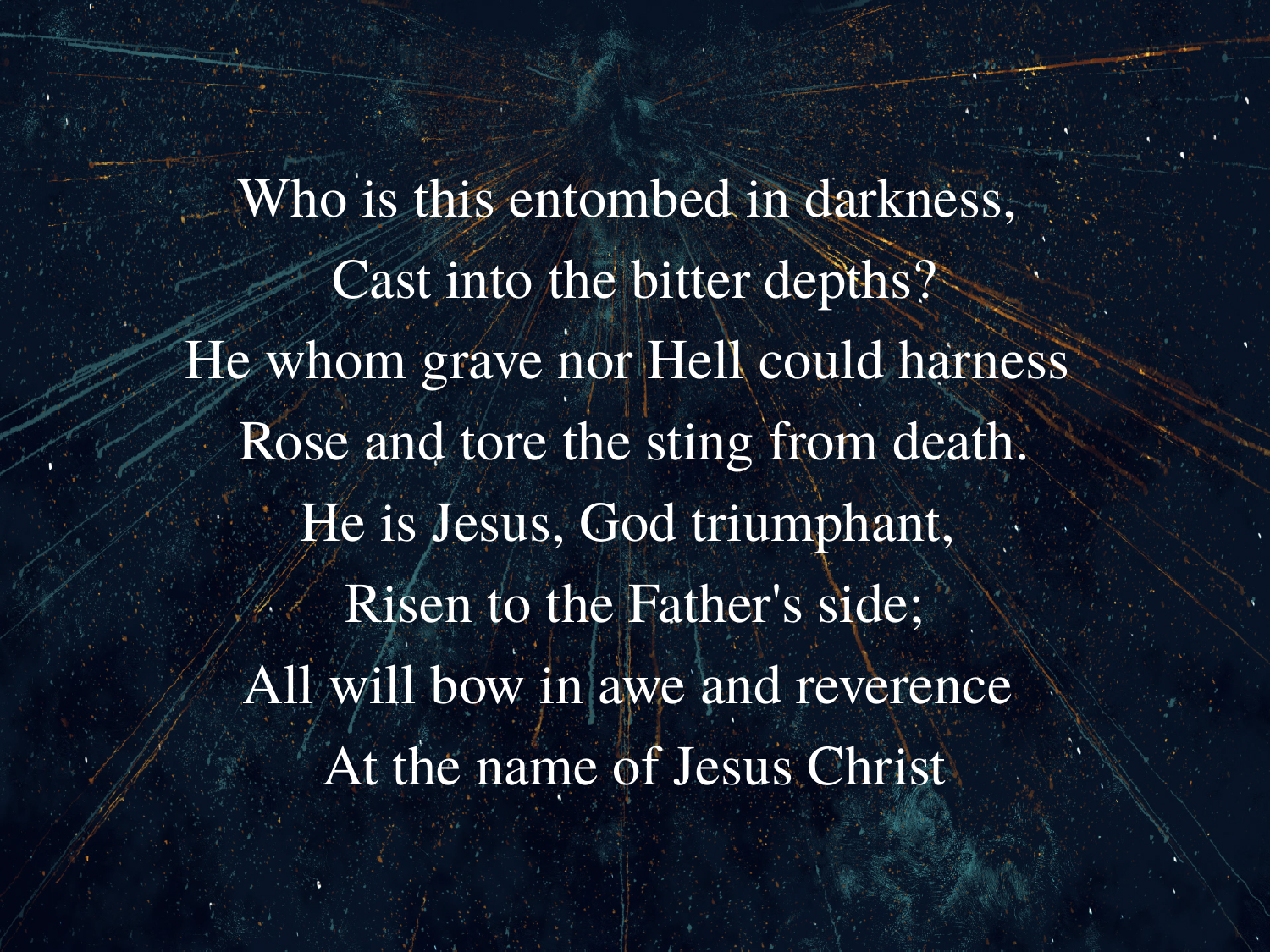

# Who is this entombed in darkness, Cast into the bitter depths? He whom grave nor Hell could harness Rose and tore the sting from death. He is Jesus, God triumphant, Risen to the Father's side; All will bow in awe and reverence At the name of Jesus Christ